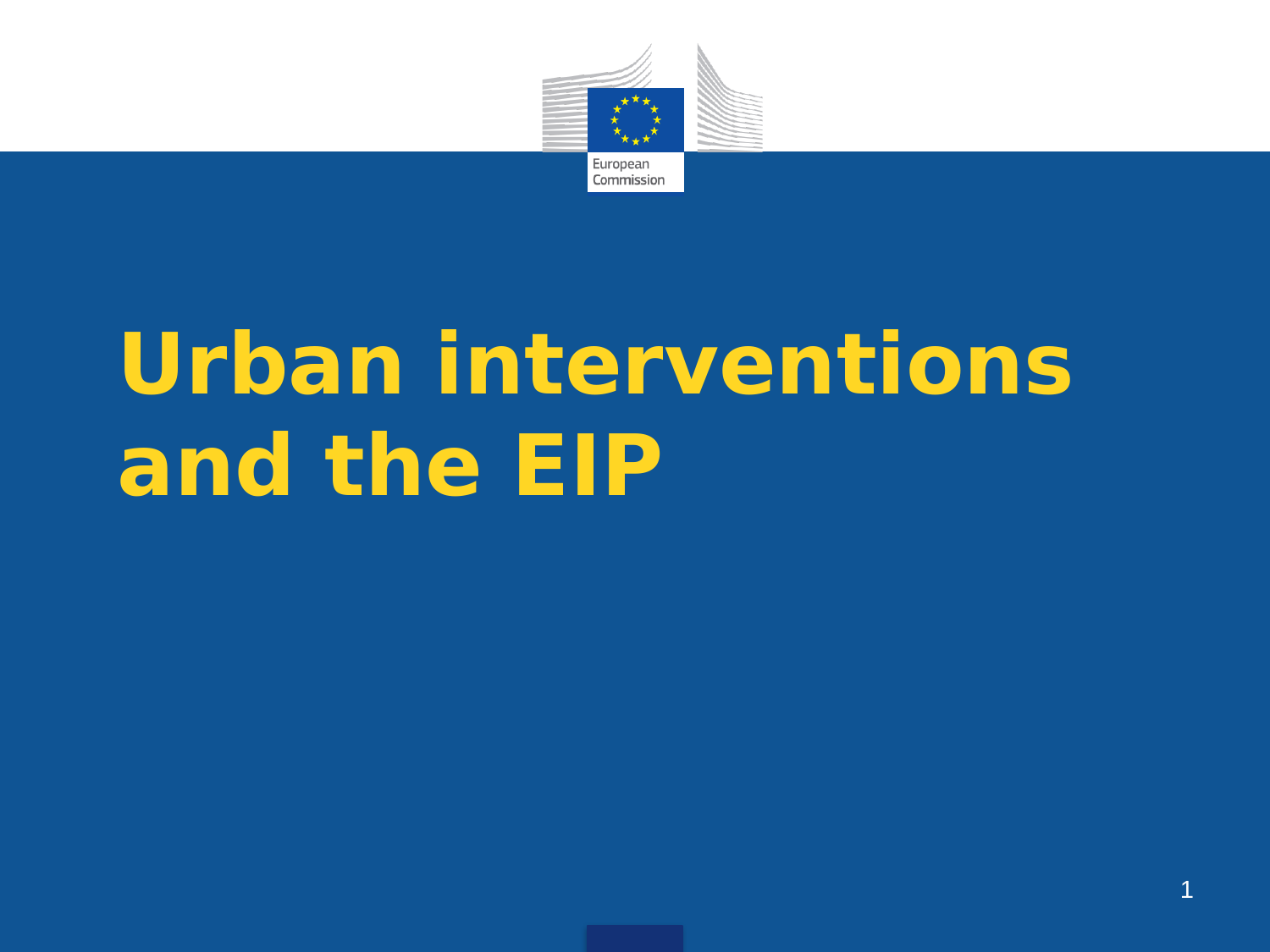

# Urban interventions and the EIP
1